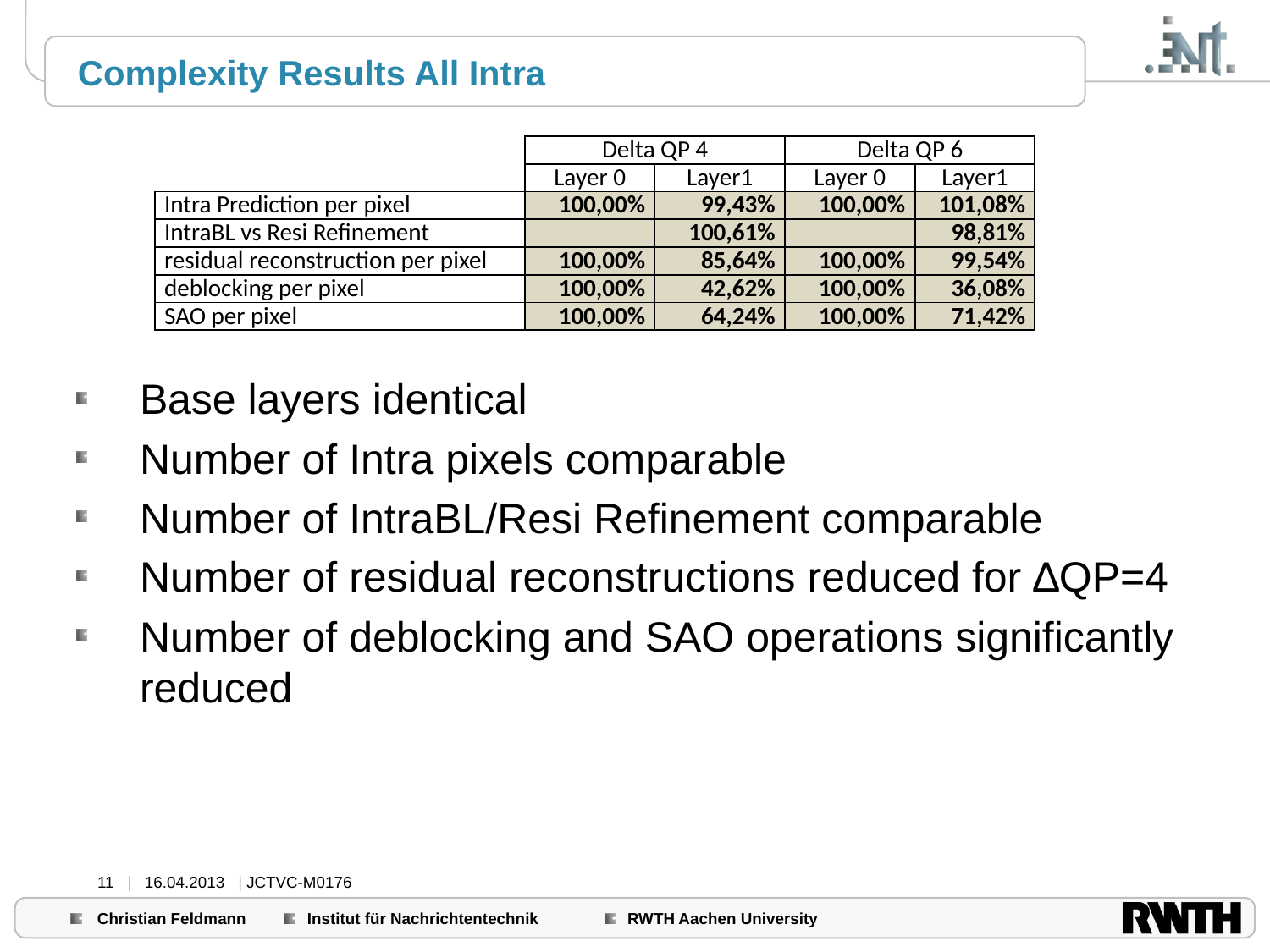

# Complexity Results All Intra
|  | Delta QP 4 |  | Delta QP 6 |  |
| --- | --- | --- | --- | --- |
|  | Layer 0 | Layer1 | Layer 0 | Layer1 |
| Intra Prediction per pixel | 100,00% | 99,43% | 100,00% | 101,08% |
| IntraBL vs Resi Refinement |  | 100,61% |  | 98,81% |
| residual reconstruction per pixel | 100,00% | 85,64% | 100,00% | 99,54% |
| deblocking per pixel | 100,00% | 42,62% | 100,00% | 36,08% |
| SAO per pixel | 100,00% | 64,24% | 100,00% | 71,42% |
Base layers identical
Number of Intra pixels comparable
Number of IntraBL/Resi Refinement comparable
Number of residual reconstructions reduced for ∆QP=4
Number of deblocking and SAO operations significantly reduced
11   |   16.04.2013   | JCTVC-M0176